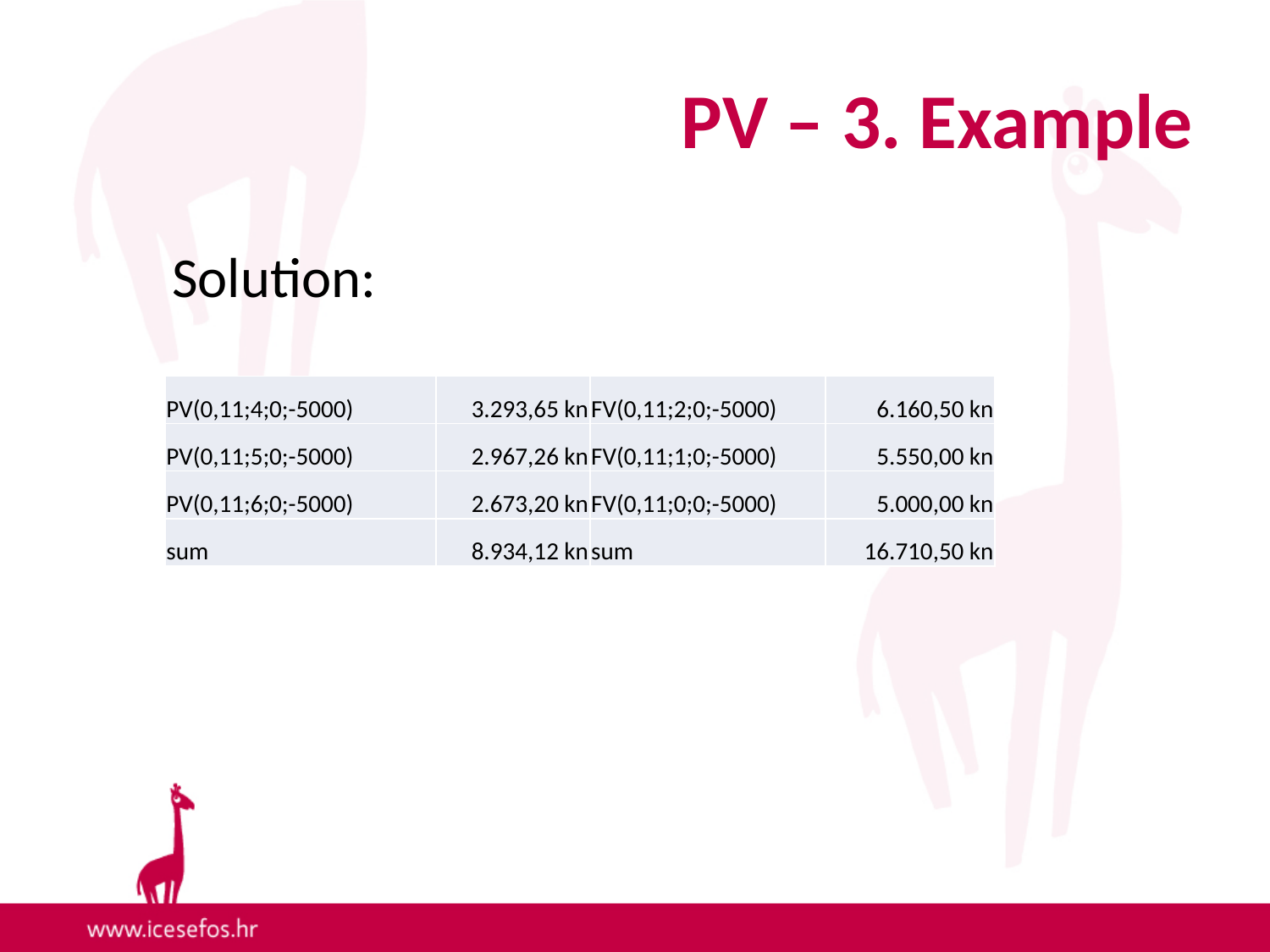

# PV – 3. Example
Solution:
| PV(0,11;4;0;-5000) | 3.293,65 kn | FV(0,11;2;0;-5000) | 6.160,50 kn |
| --- | --- | --- | --- |
| PV(0,11;5;0;-5000) | 2.967,26 kn | FV(0,11;1;0;-5000) | 5.550,00 kn |
| PV(0,11;6;0;-5000) | 2.673,20 kn | FV(0,11;0;0;-5000) | 5.000,00 kn |
| sum | 8.934,12 kn | sum | 16.710,50 kn |